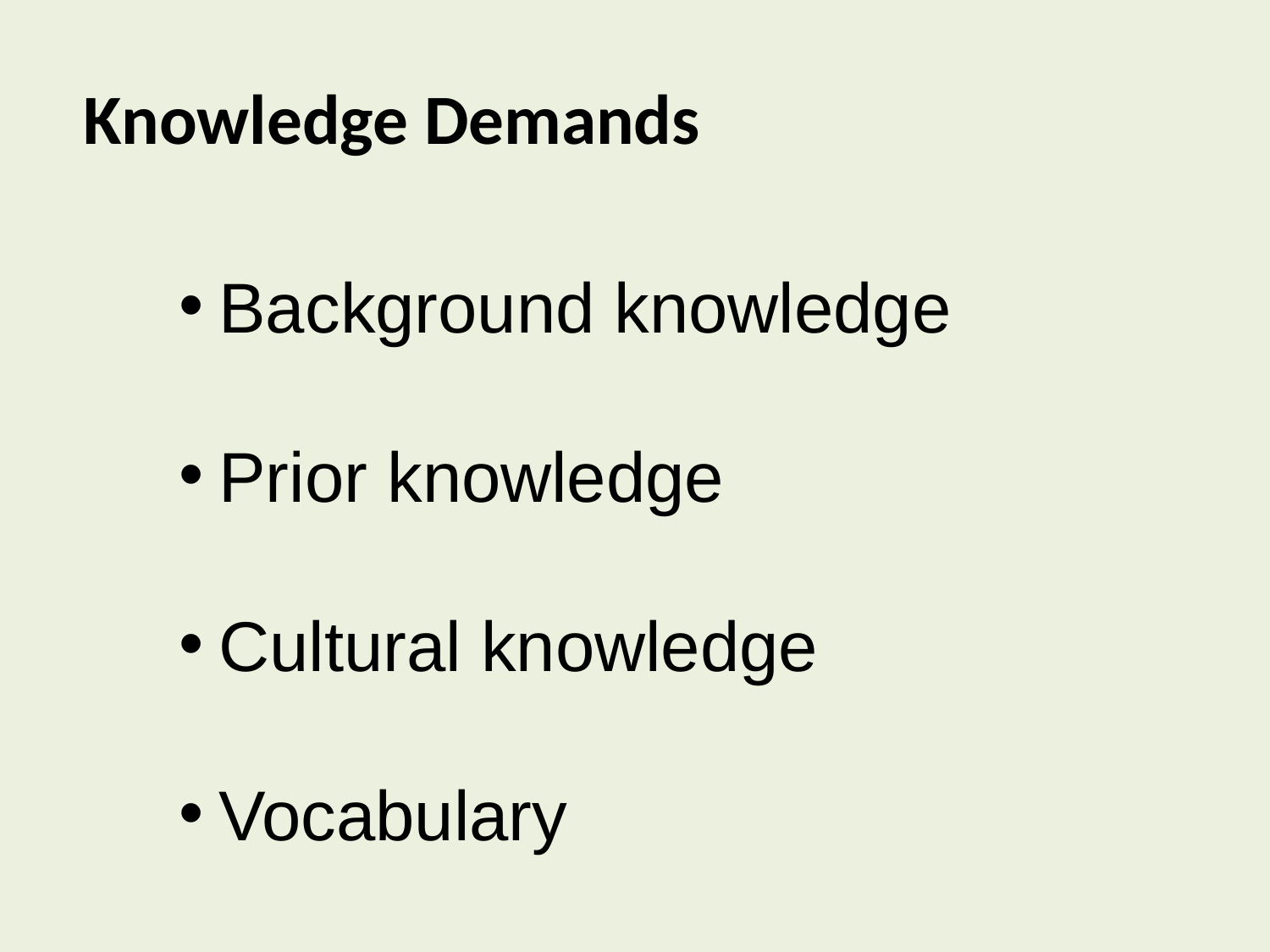

Knowledge Demands
Background knowledge

Prior knowledge

Cultural knowledge

Vocabulary